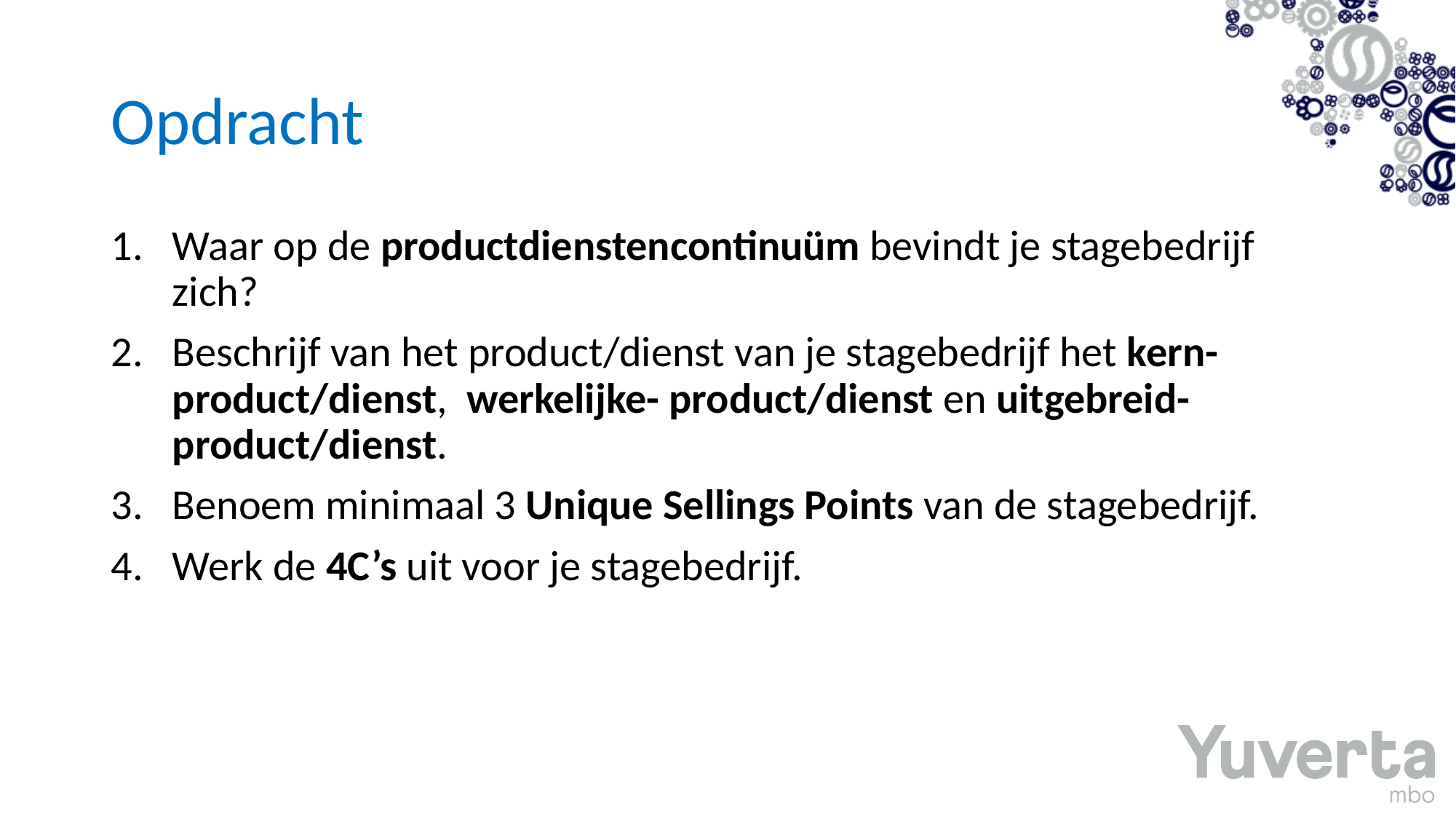

# Opdracht
Waar op de productdienstencontinuüm bevindt je stagebedrijf zich?
Beschrijf van het product/dienst van je stagebedrijf het kern- product/dienst,  werkelijke- product/dienst en uitgebreid- product/dienst.
Benoem minimaal 3 Unique Sellings Points van de stagebedrijf.
Werk de 4C’s uit voor je stagebedrijf.